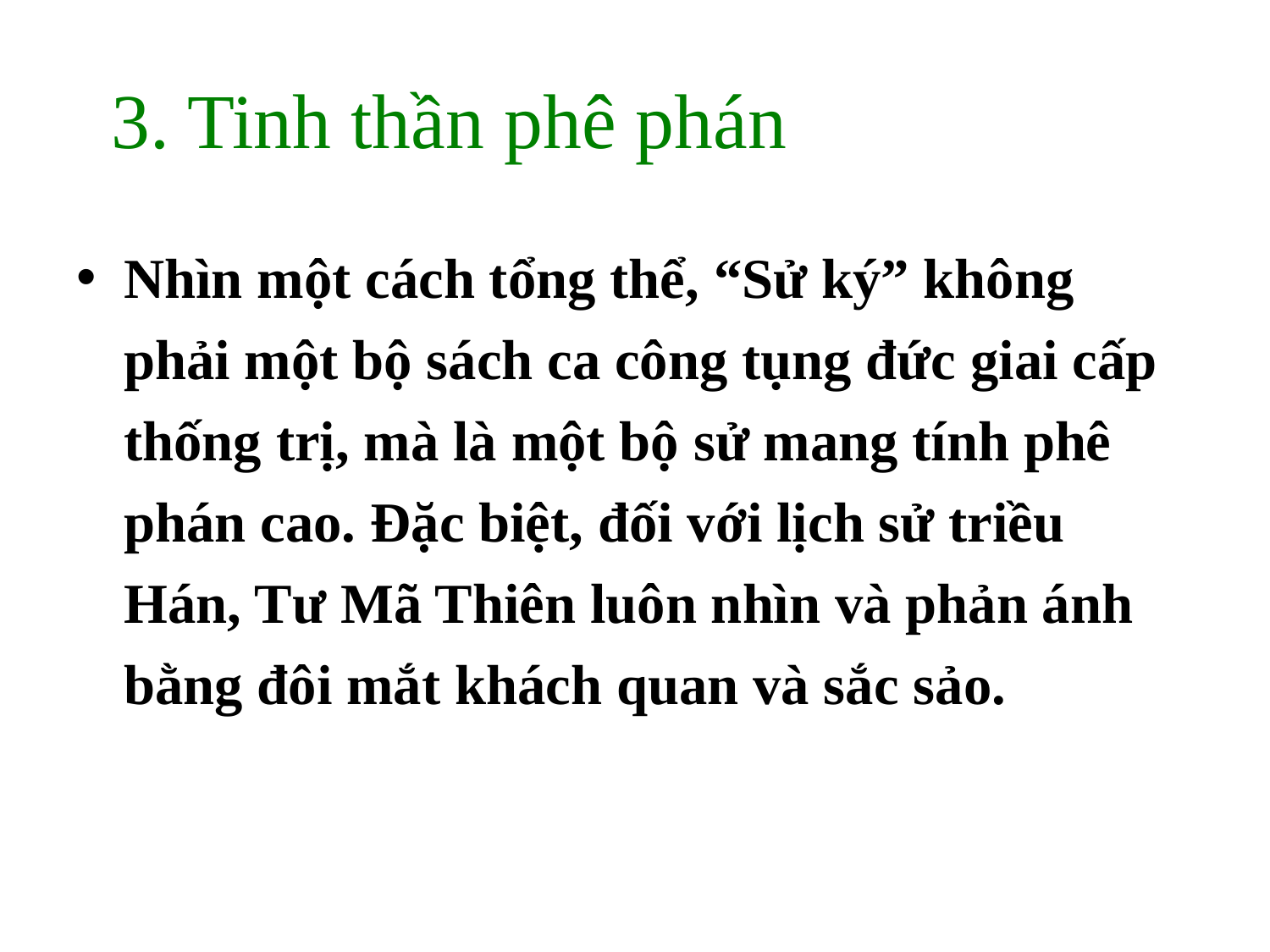

# 3. Tinh thần phê phán
Nhìn một cách tổng thể, “Sử ký” không phải một bộ sách ca công tụng đức giai cấp thống trị, mà là một bộ sử mang tính phê phán cao. Đặc biệt, đối với lịch sử triều Hán, Tư Mã Thiên luôn nhìn và phản ánh bằng đôi mắt khách quan và sắc sảo.